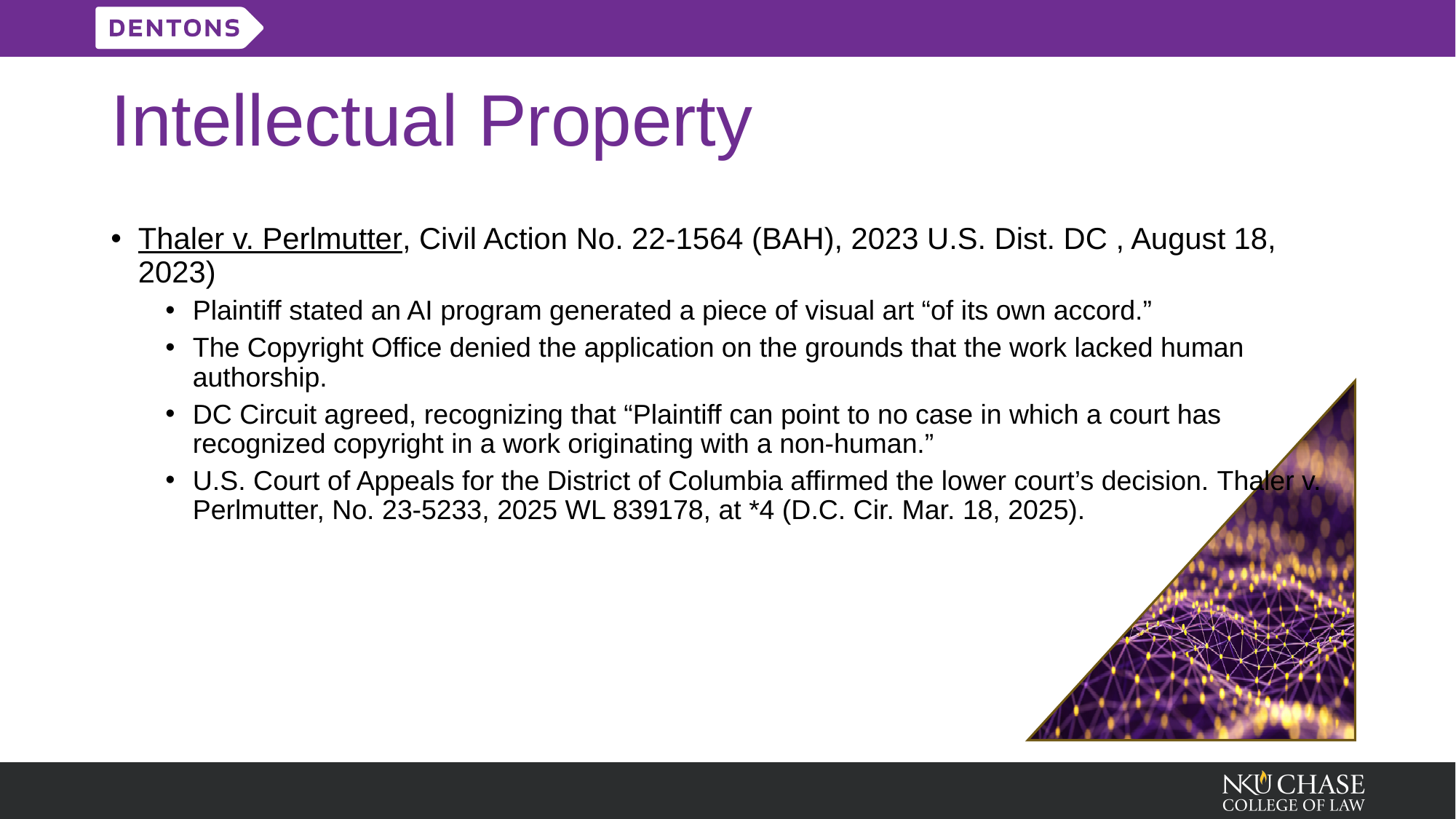

# Intellectual Property
Thaler v. Perlmutter, Civil Action No. 22-1564 (BAH), 2023 U.S. Dist. DC , August 18, 2023)
Plaintiff stated an AI program generated a piece of visual art “of its own accord.”
The Copyright Office denied the application on the grounds that the work lacked human authorship.
DC Circuit agreed, recognizing that “Plaintiff can point to no case in which a court has recognized copyright in a work originating with a non-human.”
U.S. Court of Appeals for the District of Columbia affirmed the lower court’s decision. Thaler v. Perlmutter, No. 23-5233, 2025 WL 839178, at *4 (D.C. Cir. Mar. 18, 2025).